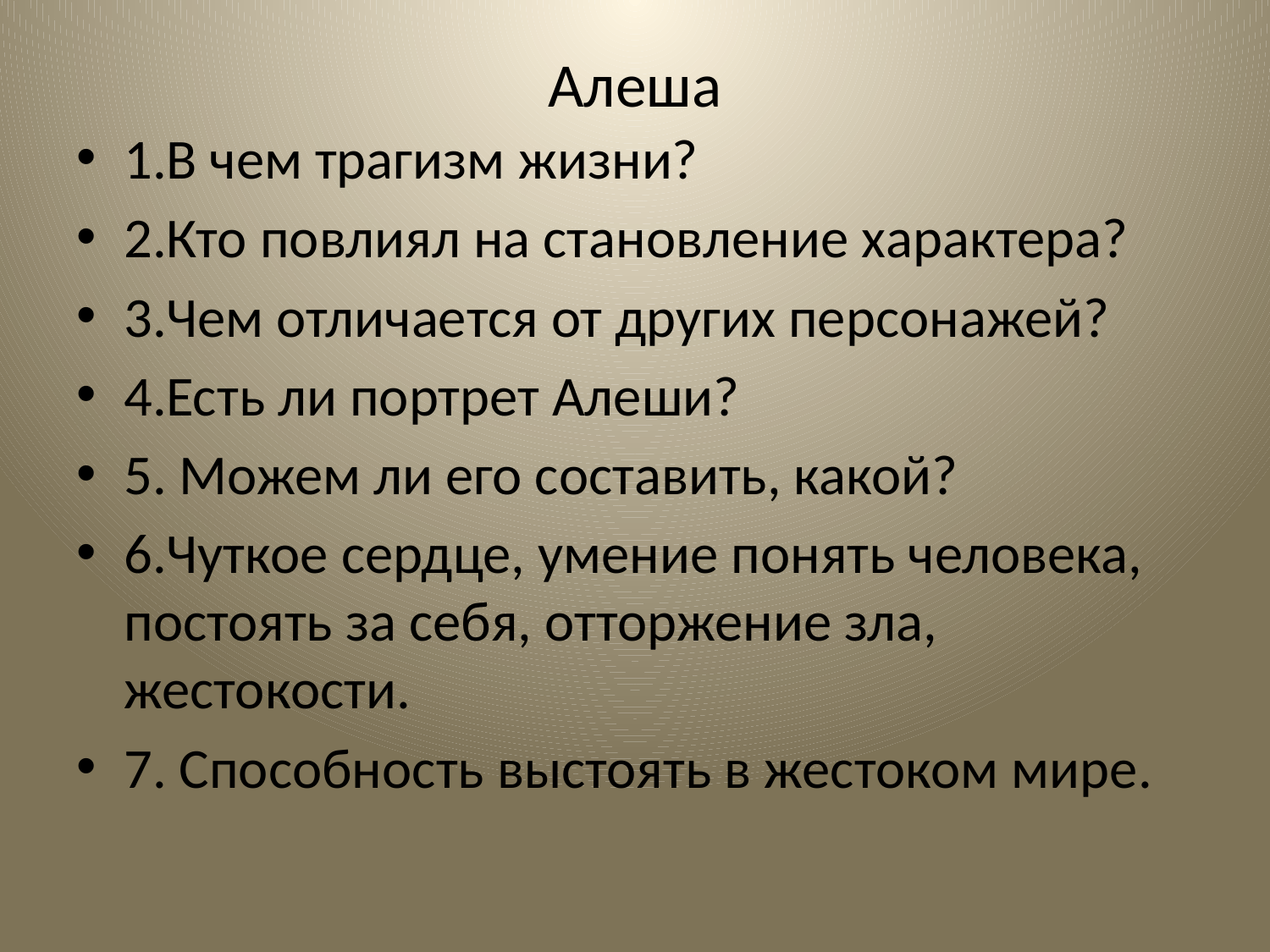

# Алеша
1.В чем трагизм жизни?
2.Кто повлиял на становление характера?
3.Чем отличается от других персонажей?
4.Есть ли портрет Алеши?
5. Можем ли его составить, какой?
6.Чуткое сердце, умение понять человека, постоять за себя, отторжение зла, жестокости.
7. Способность выстоять в жестоком мире.